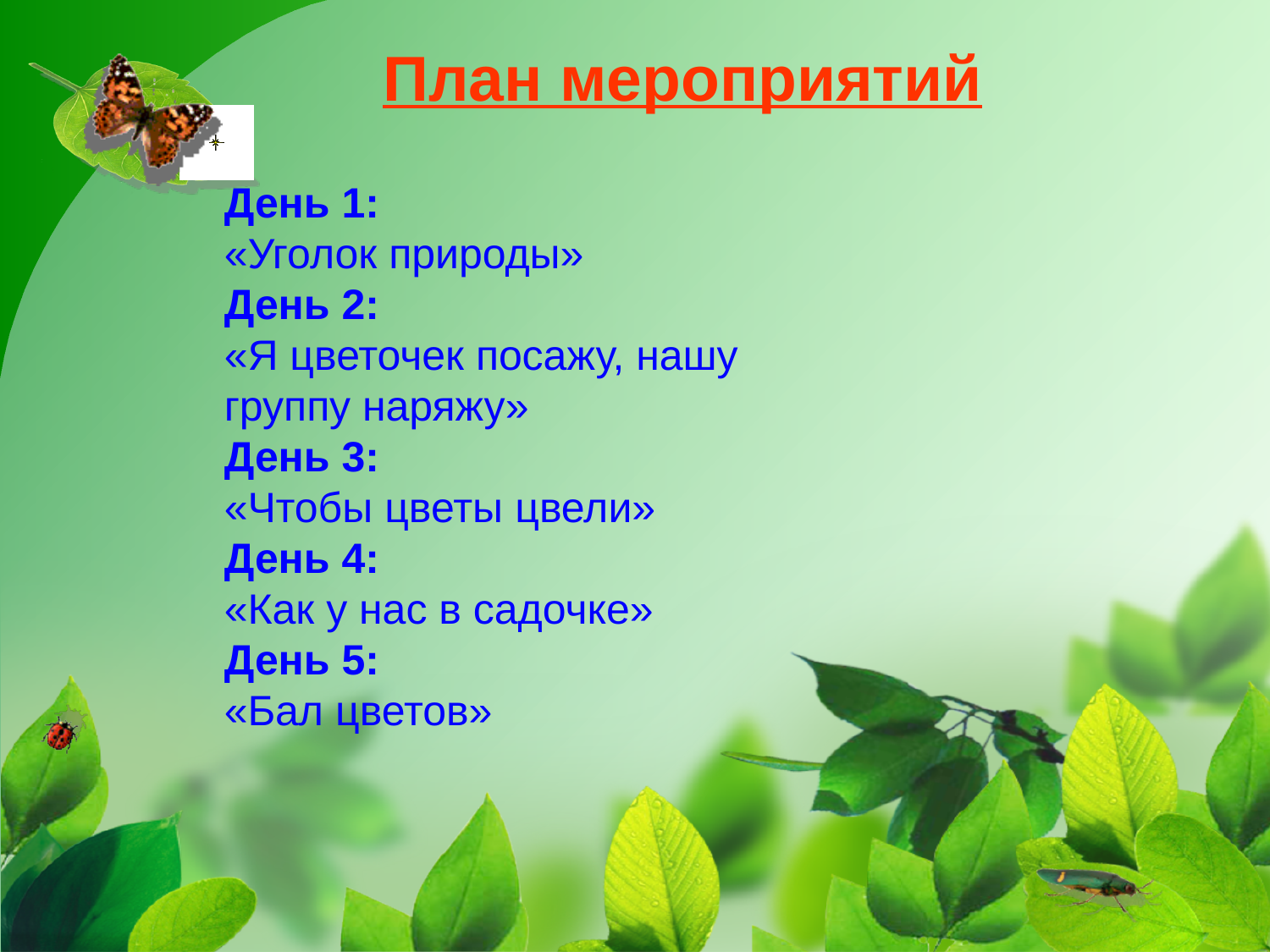

План мероприятий
День 1:
«Уголок природы»
День 2:
«Я цветочек посажу, нашу группу наряжу»
День 3:
«Чтобы цветы цвели»
День 4:
«Как у нас в садочке»
День 5:
«Бал цветов»